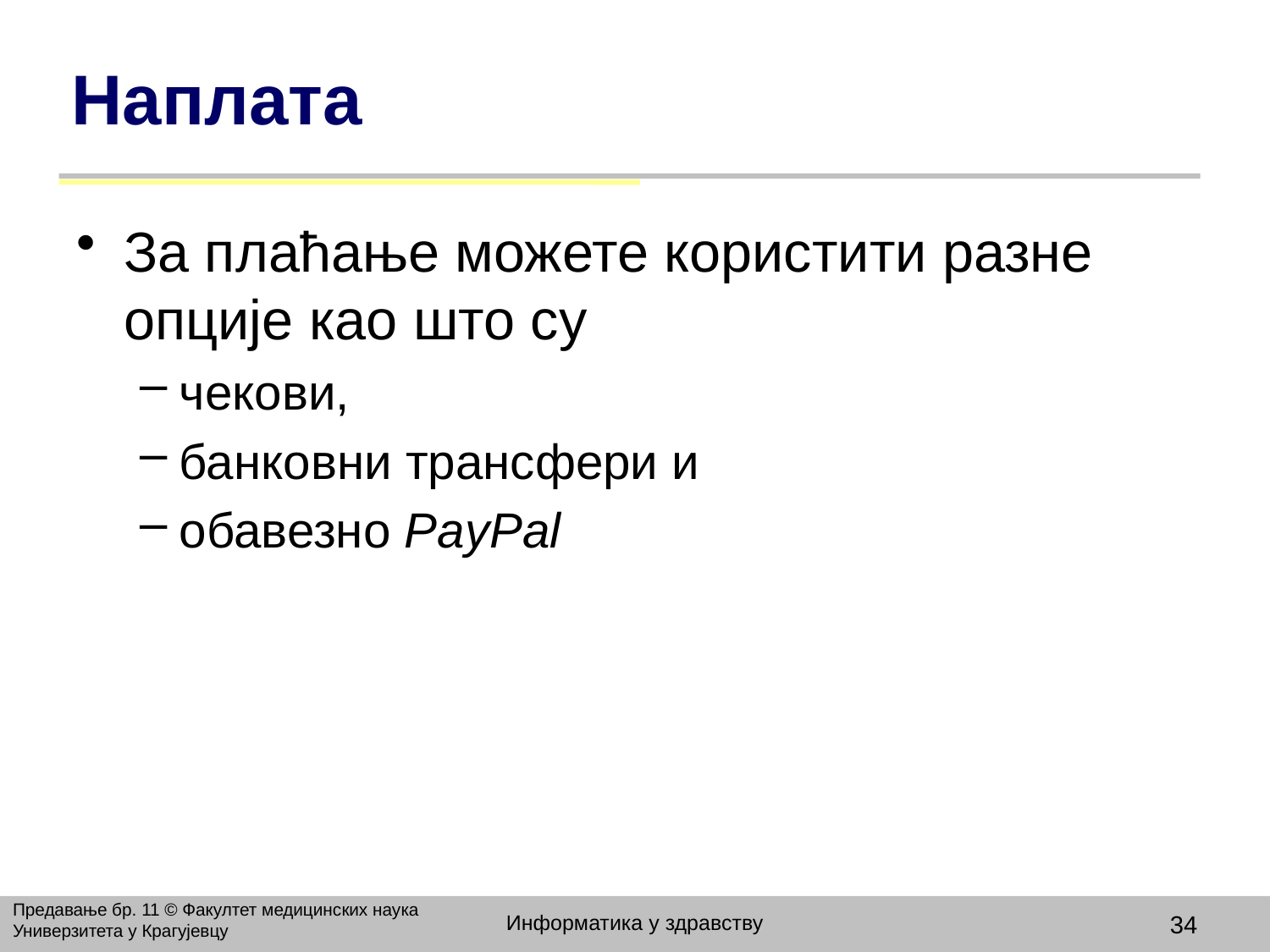

# Наплата
За плаћање можете користити разне опције као што су
чекови,
банковни трансфери и
обавезно PayРal
Предавање бр. 11 © Факултет медицинских наука Универзитета у Крагујевцу
Информатика у здравству
34